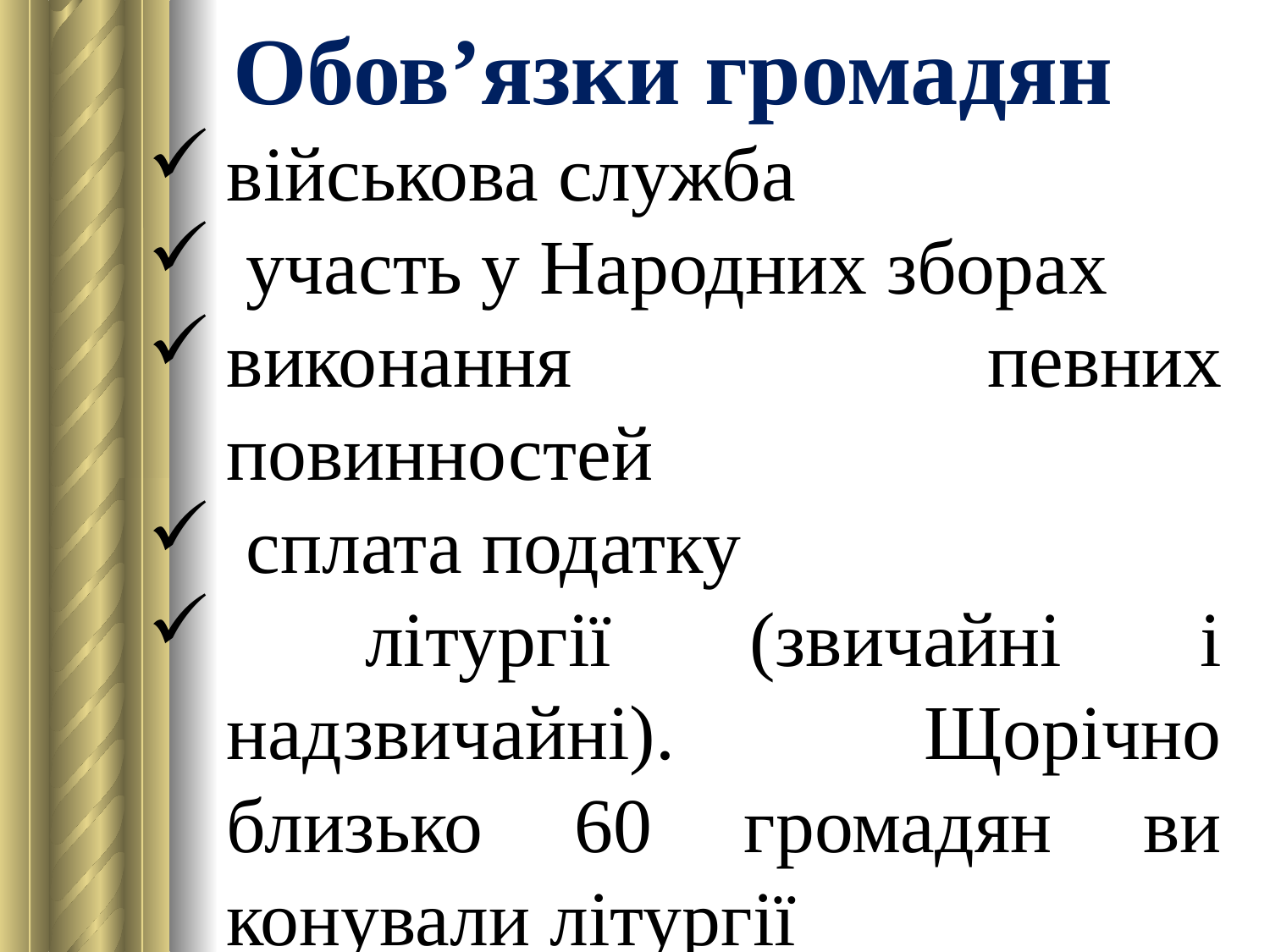

Обов’язки громадян
військова служба
 участь у Народних зборах
вико­нання певних повинностей
 сплата податку
 літургії (звичайні і надзвичайні). Щорічно близько 60 громадян ви­конували літургії